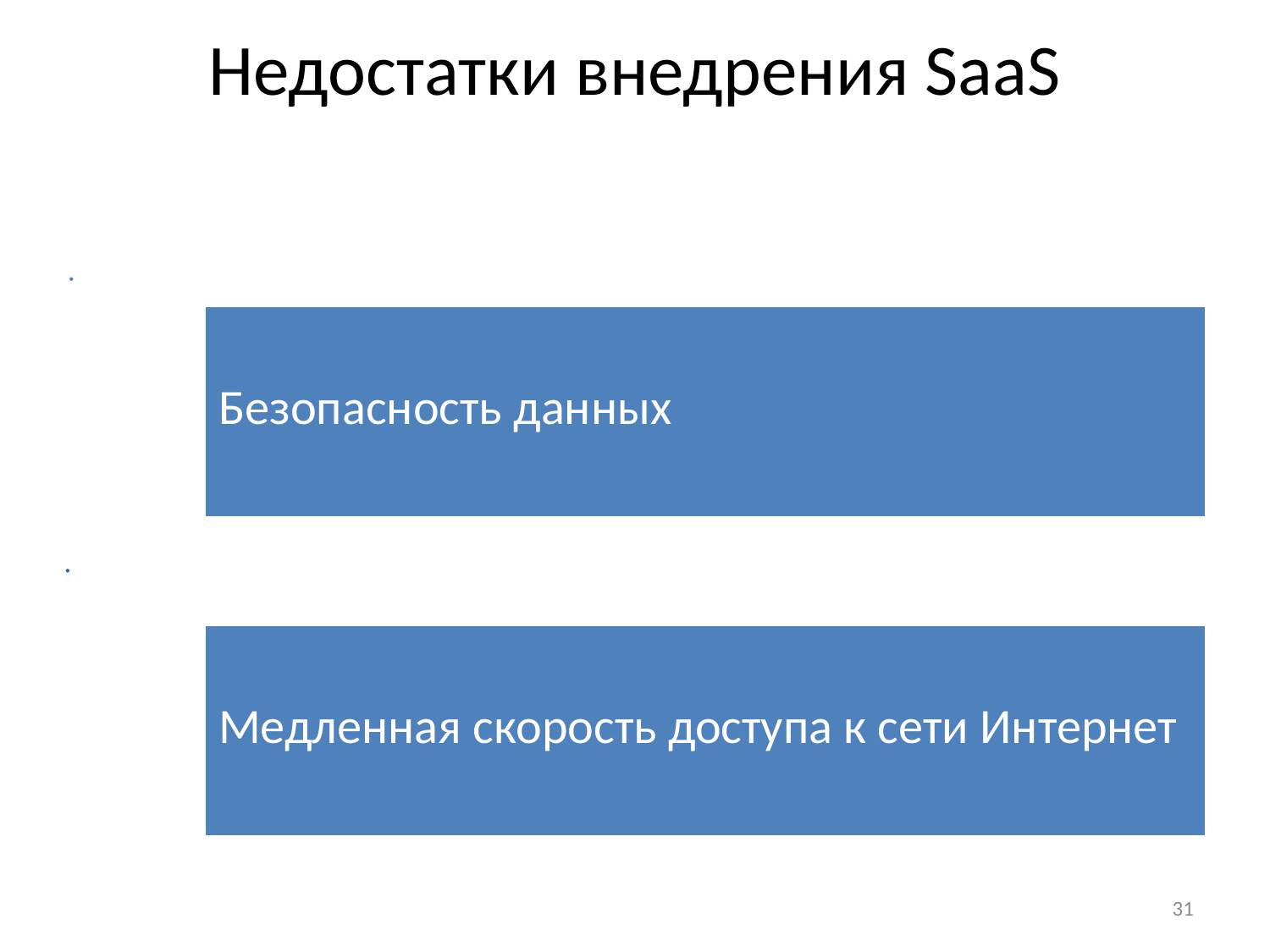

# Недостатки внедрения SaaS
Безопасность данных
Медленная скорость доступа к сети Интернет
31